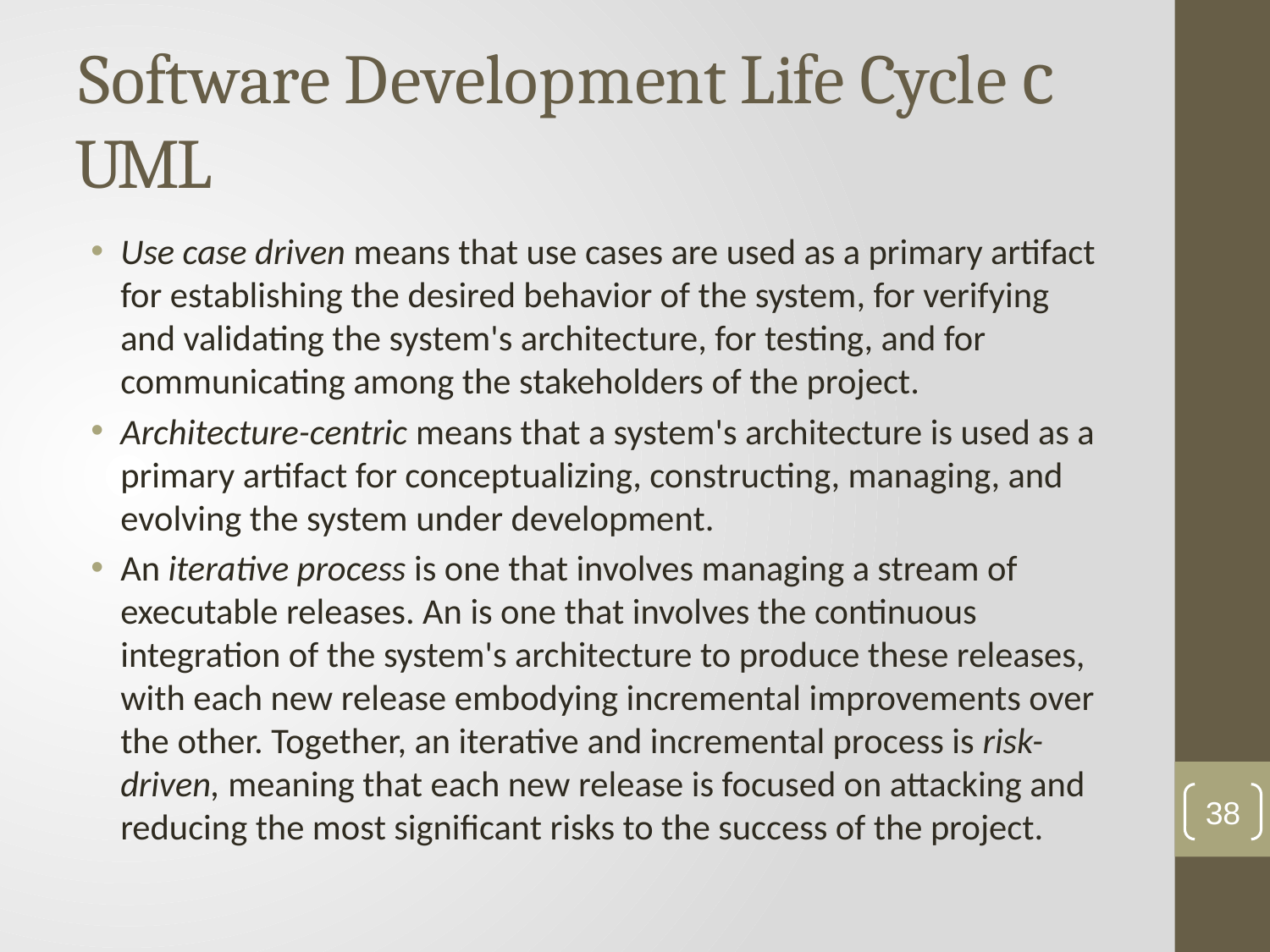

# Software Development Life Cycle с UML
Use case driven means that use cases are used as a primary artifact for establishing the desired behavior of the system, for verifying and validating the system's architecture, for testing, and for communicating among the stakeholders of the project.
Architecture-centric means that a system's architecture is used as a primary artifact for conceptualizing, constructing, managing, and evolving the system under development.
An iterative process is one that involves managing a stream of executable releases. An is one that involves the continuous integration of the system's architecture to produce these releases, with each new release embodying incremental improvements over the other. Together, an iterative and incremental process is risk-driven, meaning that each new release is focused on attacking and reducing the most significant risks to the success of the project.

38